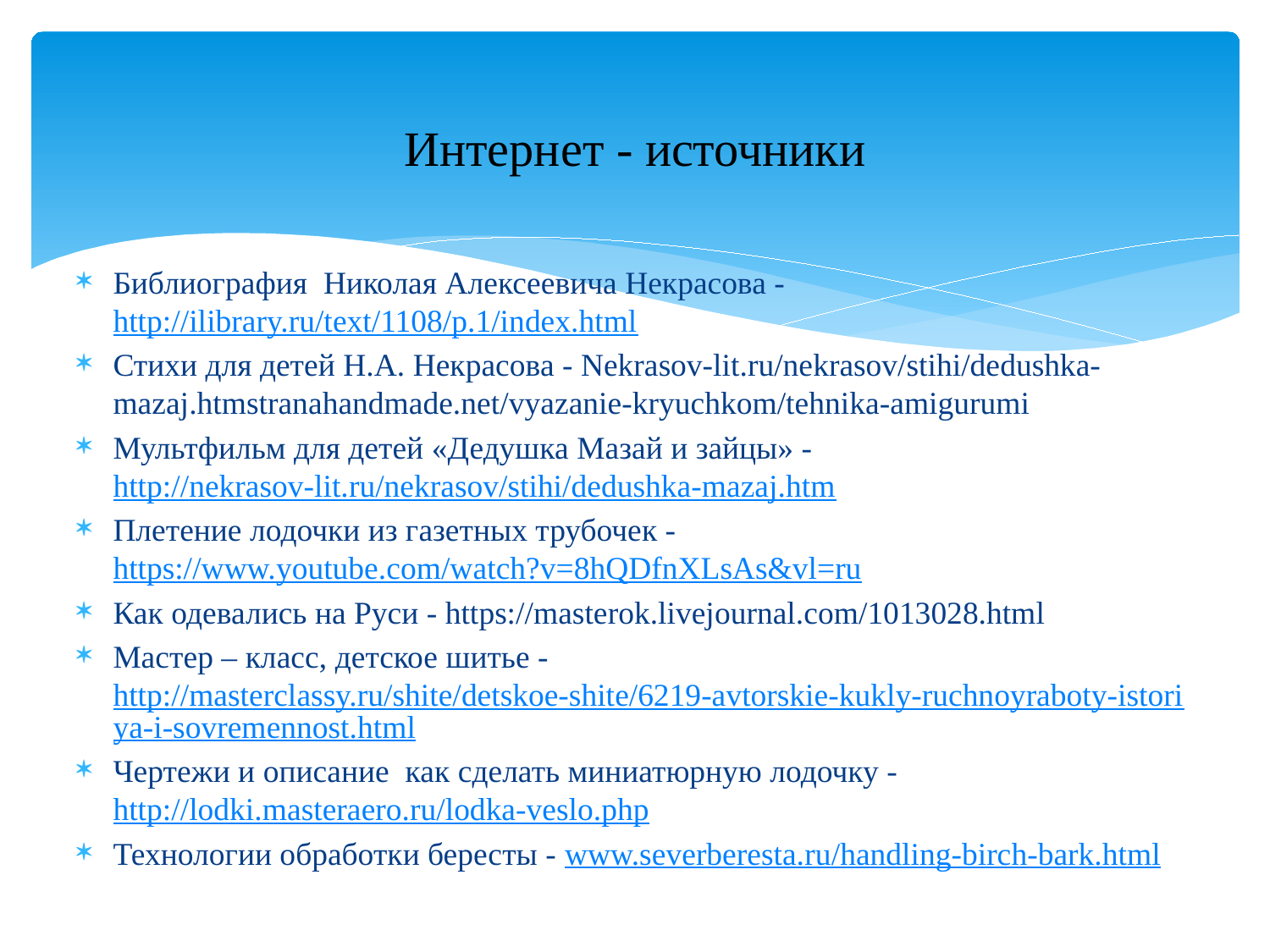

# Интернет - источники
Библиография  Николая Алексеевича Некрасова -http://ilibrary.ru/text/1108/p.1/index.html
Стихи для детей Н.А. Некрасова - Nekrasov-lit.ru/nekrasov/stihi/dedushka-mazaj.htmstranahandmade.net/vyazanie-kryuchkom/tehnika-amigurumi
Мультфильм для детей «Дедушка Мазай и зайцы» - http://nekrasov-lit.ru/nekrasov/stihi/dedushka-mazaj.htm
Плетение лодочки из газетных трубочек - https://www.youtube.com/watch?v=8hQDfnXLsAs&vl=ru
Как одевались на Руси - https://masterok.livejournal.com/1013028.html
Мастер – класс, детское шитье - http://masterclassy.ru/shite/detskoe-shite/6219-avtorskie-kukly-ruchnoyraboty-istoriya-i-sovremennost.html
Чертежи и описание  как сделать миниатюрную лодочку - http://lodki.masteraero.ru/lodka-veslo.php
Технологии обработки бересты - www.severberesta.ru/handling-birch-bark.html